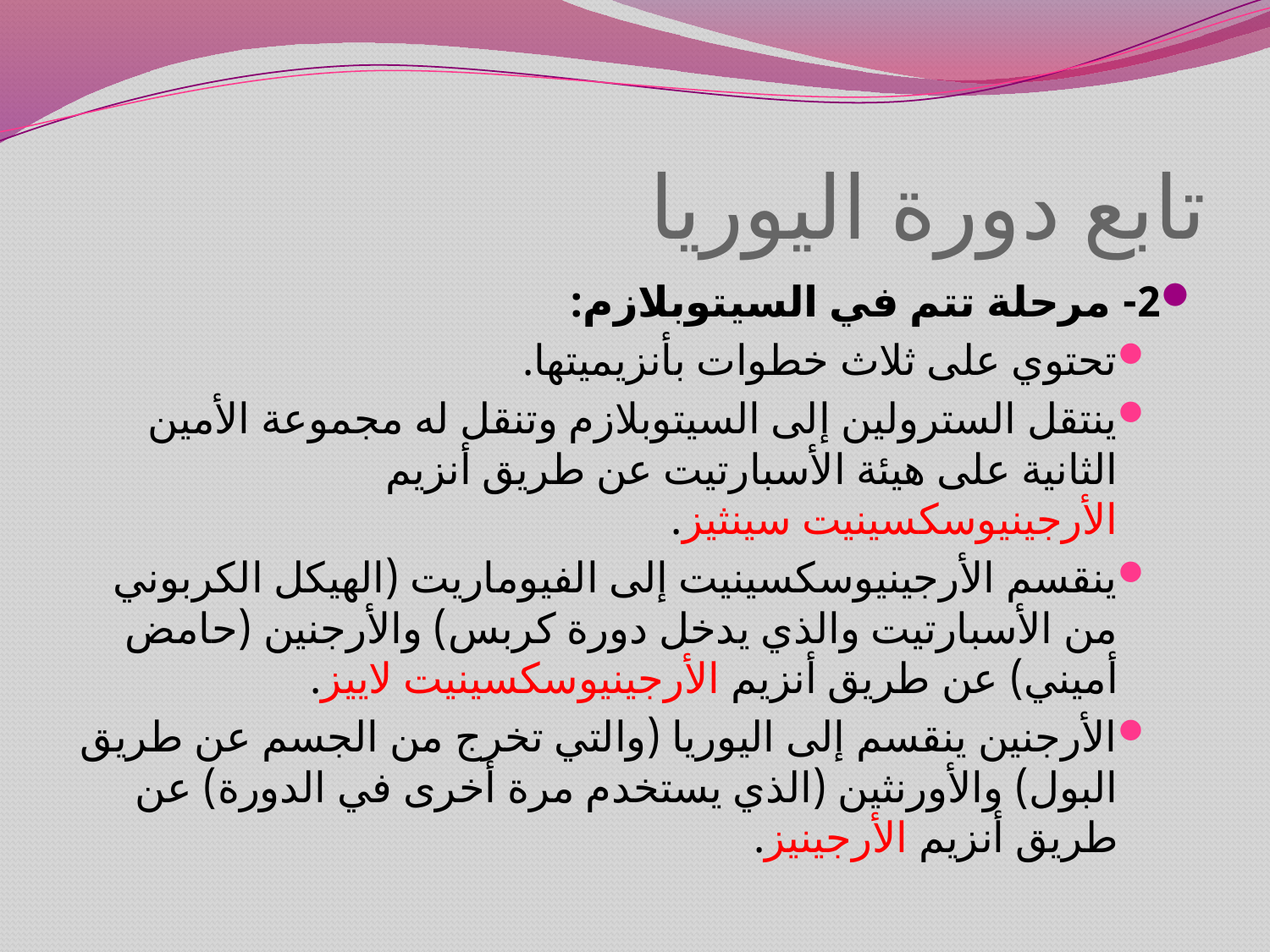

# تابع دورة اليوريا
2- مرحلة تتم في السيتوبلازم:
تحتوي على ثلاث خطوات بأنزيميتها.
ينتقل السترولين إلى السيتوبلازم وتنقل له مجموعة الأمين الثانية على هيئة الأسبارتيت عن طريق أنزيم الأرجينيوسكسينيت سينثيز.
ينقسم الأرجينيوسكسينيت إلى الفيوماريت (الهيكل الكربوني من الأسبارتيت والذي يدخل دورة كربس) والأرجنين (حامض أميني) عن طريق أنزيم الأرجينيوسكسينيت لاييز.
الأرجنين ينقسم إلى اليوريا (والتي تخرج من الجسم عن طريق البول) والأورنثين (الذي يستخدم مرة أخرى في الدورة) عن طريق أنزيم الأرجينيز.